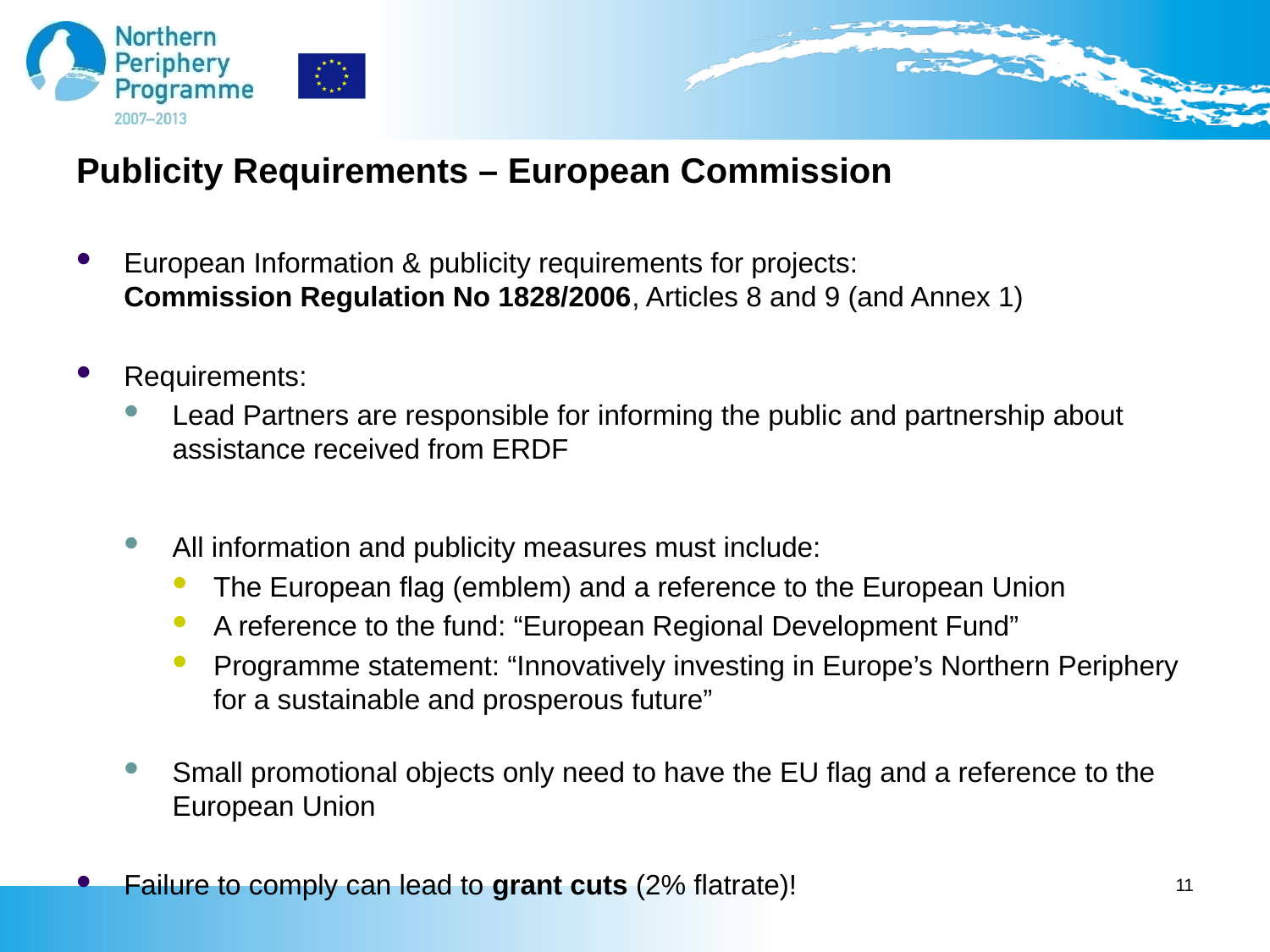

# Publicity Requirements – European Commission
European Information & publicity requirements for projects:
Commission Regulation No 1828/2006, Articles 8 and 9 (and Annex 1)

Requirements:
Lead Partners are responsible for informing the public and partnership about assistance received from ERDF

All information and publicity measures must include:
The European flag (emblem) and a reference to the European Union
A reference to the fund: “European Regional Development Fund”
Programme statement: “Innovatively investing in Europe’s Northern Periphery for a sustainable and prosperous future”
Small promotional objects only need to have the EU flag and a reference to the European Union

Failure to comply can lead to grant cuts (2% flatrate)!

11